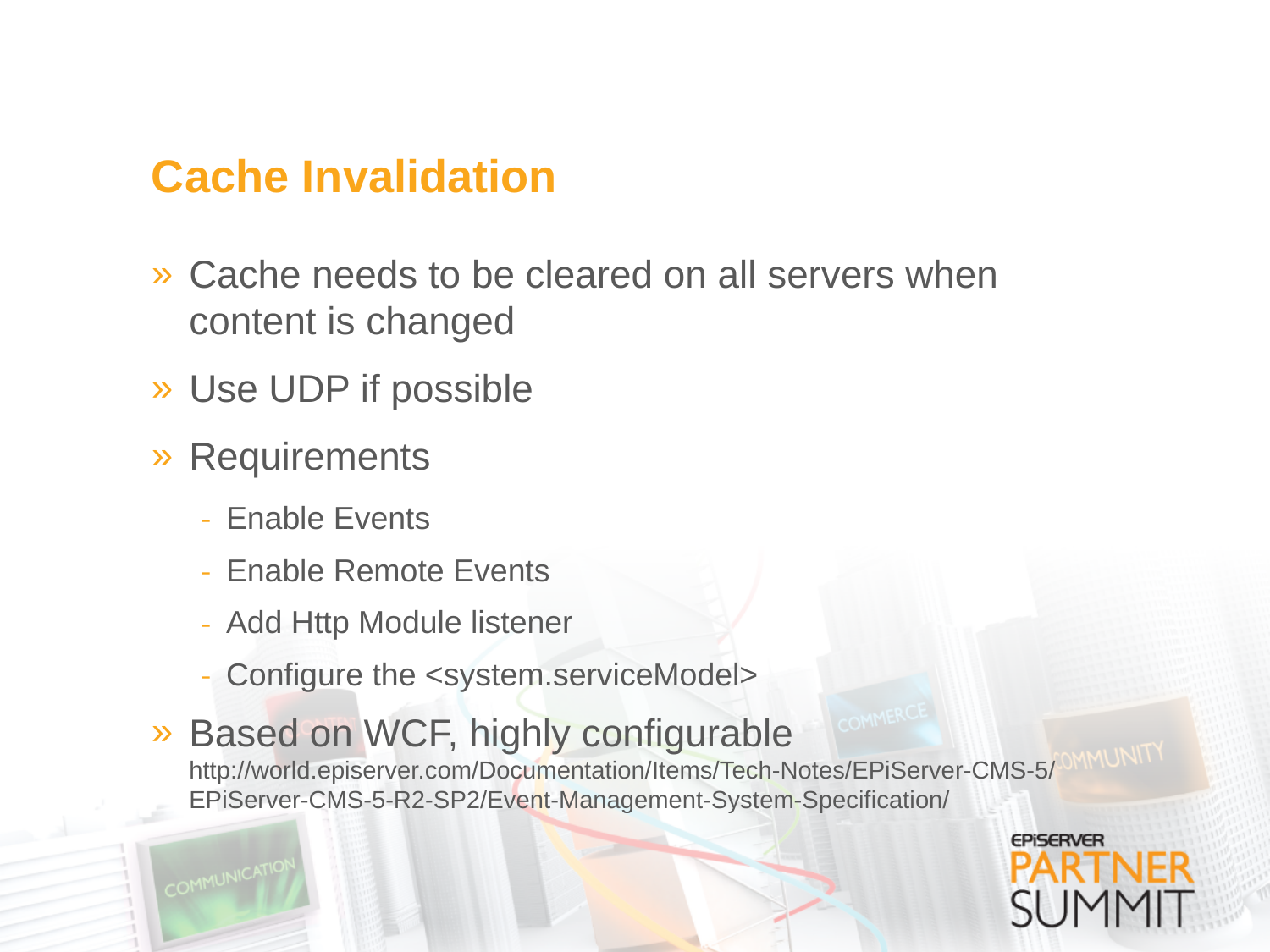

# Cache Invalidation
Cache needs to be cleared on all servers when content is changed
Use UDP if possible
Requirements
Enable Events
Enable Remote Events
Add Http Module listener
Configure the <system.serviceModel>
Based on WCF, highly configurable
http://world.episerver.com/Documentation/Items/Tech-Notes/EPiServer-CMS-5/EPiServer-CMS-5-R2-SP2/Event-Management-System-Specification/